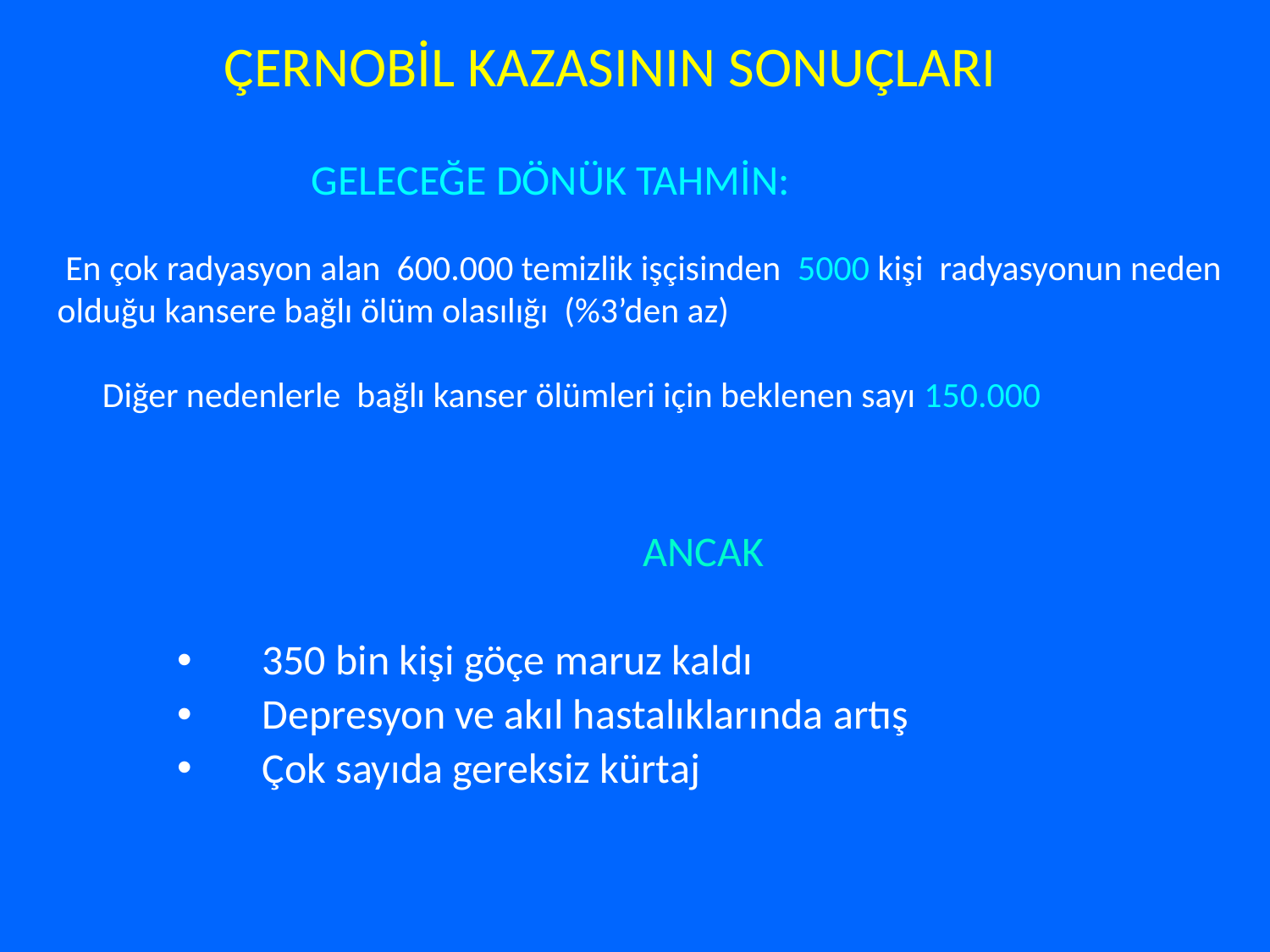

ÇERNOBİL KAZASININ SONUÇLARI
		GELECEĞE DÖNÜK TAHMİN:

 En çok radyasyon alan  600.000 temizlik işçisinden  5000 kişi  radyasyonun neden olduğu kansere bağlı ölüm olasılığı  (%3’den az)

      Diğer nedenlerle  bağlı kanser ölümleri için beklenen sayı 150.000

				ANCAK

350 bin kişi göçe maruz kaldı
Depresyon ve akıl hastalıklarında artış
Çok sayıda gereksiz kürtaj